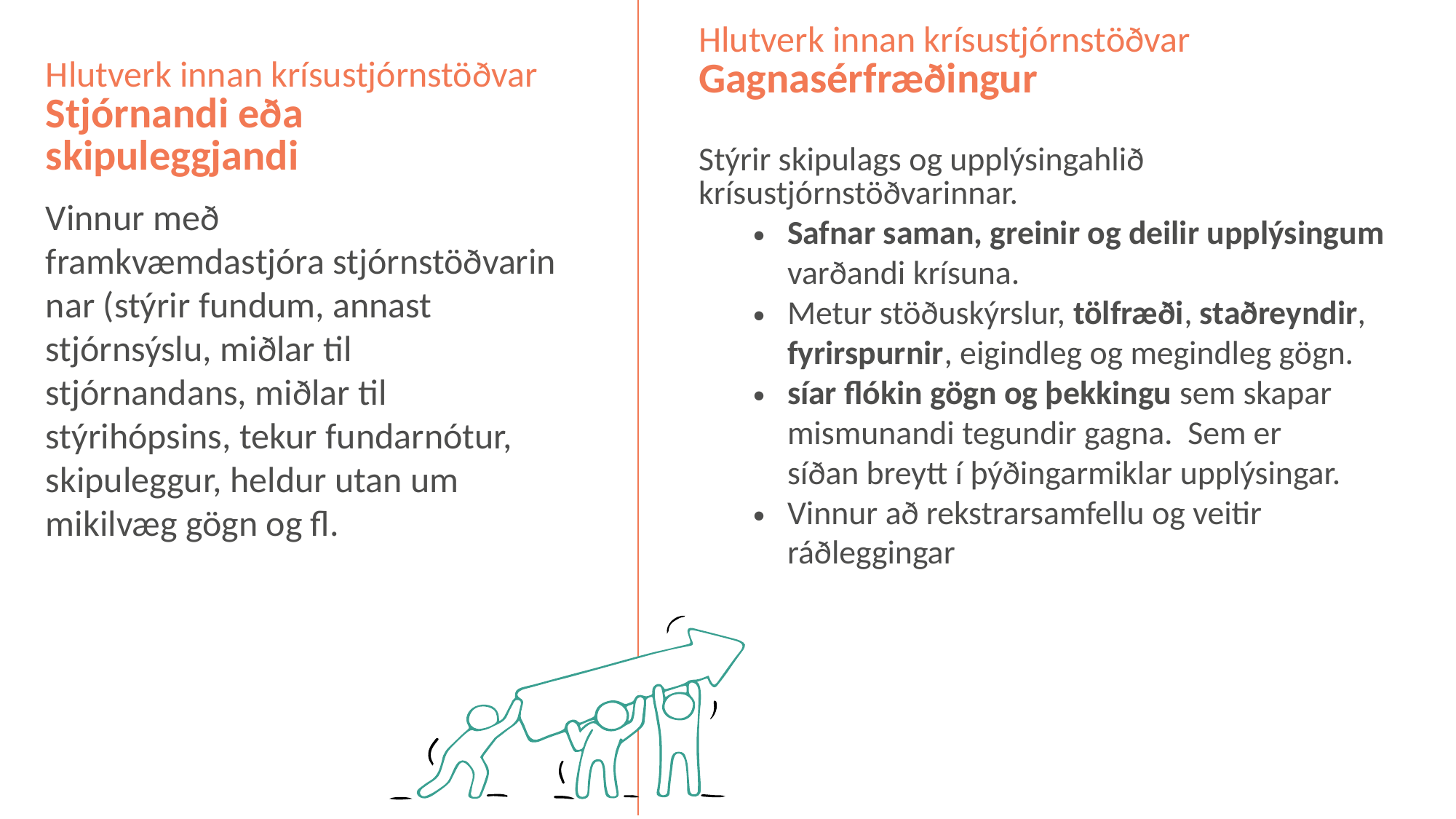

Hlutverk innan krísustjórnstöðvar
Gagnasérfræðingur

Stýrir skipulags og upplýsingahlið krísustjórnstöðvarinnar.
Safnar saman, greinir og deilir upplýsingum varðandi krísuna.
Metur stöðuskýrslur, tölfræði, staðreyndir, fyrirspurnir, eigindleg og megindleg gögn.
síar flókin gögn og þekkingu sem skapar mismunandi tegundir gagna.  Sem er síðan breytt í þýðingarmiklar upplýsingar.
Vinnur að rekstrarsamfellu og veitir ráðleggingar
Hlutverk innan krísustjórnstöðvar
Stjórnandi eða skipuleggjandi
Vinnur með framkvæmdastjóra stjórnstöðvarinnar (stýrir fundum, annast stjórnsýslu, miðlar til stjórnandans, miðlar til stýrihópsins, tekur fundarnótur, skipuleggur, heldur utan um mikilvæg gögn og fl.